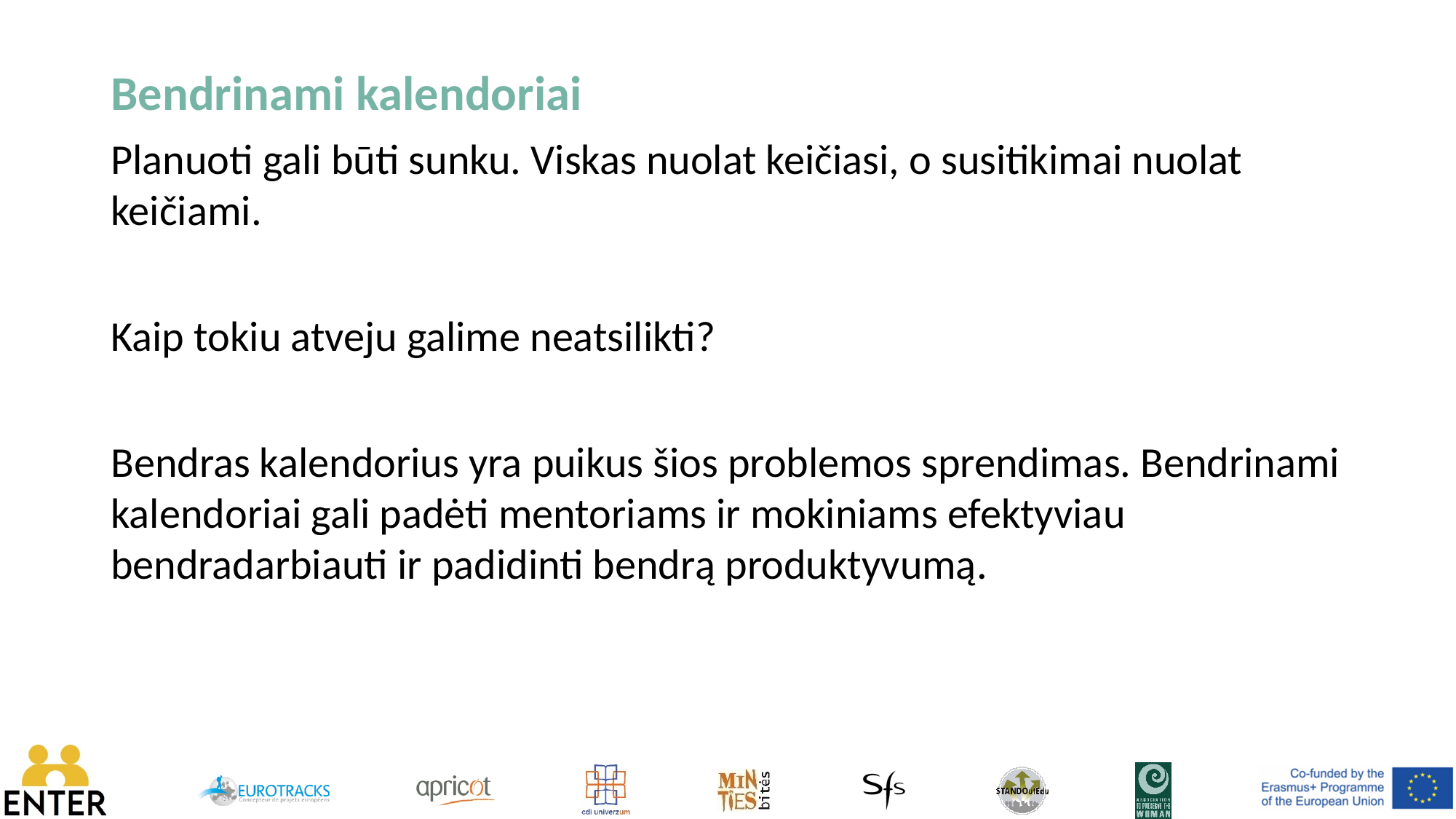

Bendrinami kalendoriai
Planuoti gali būti sunku. Viskas nuolat keičiasi, o susitikimai nuolat keičiami.

Kaip tokiu atveju galime neatsilikti?

Bendras kalendorius yra puikus šios problemos sprendimas. Bendrinami kalendoriai gali padėti mentoriams ir mokiniams efektyviau bendradarbiauti ir padidinti bendrą produktyvumą.